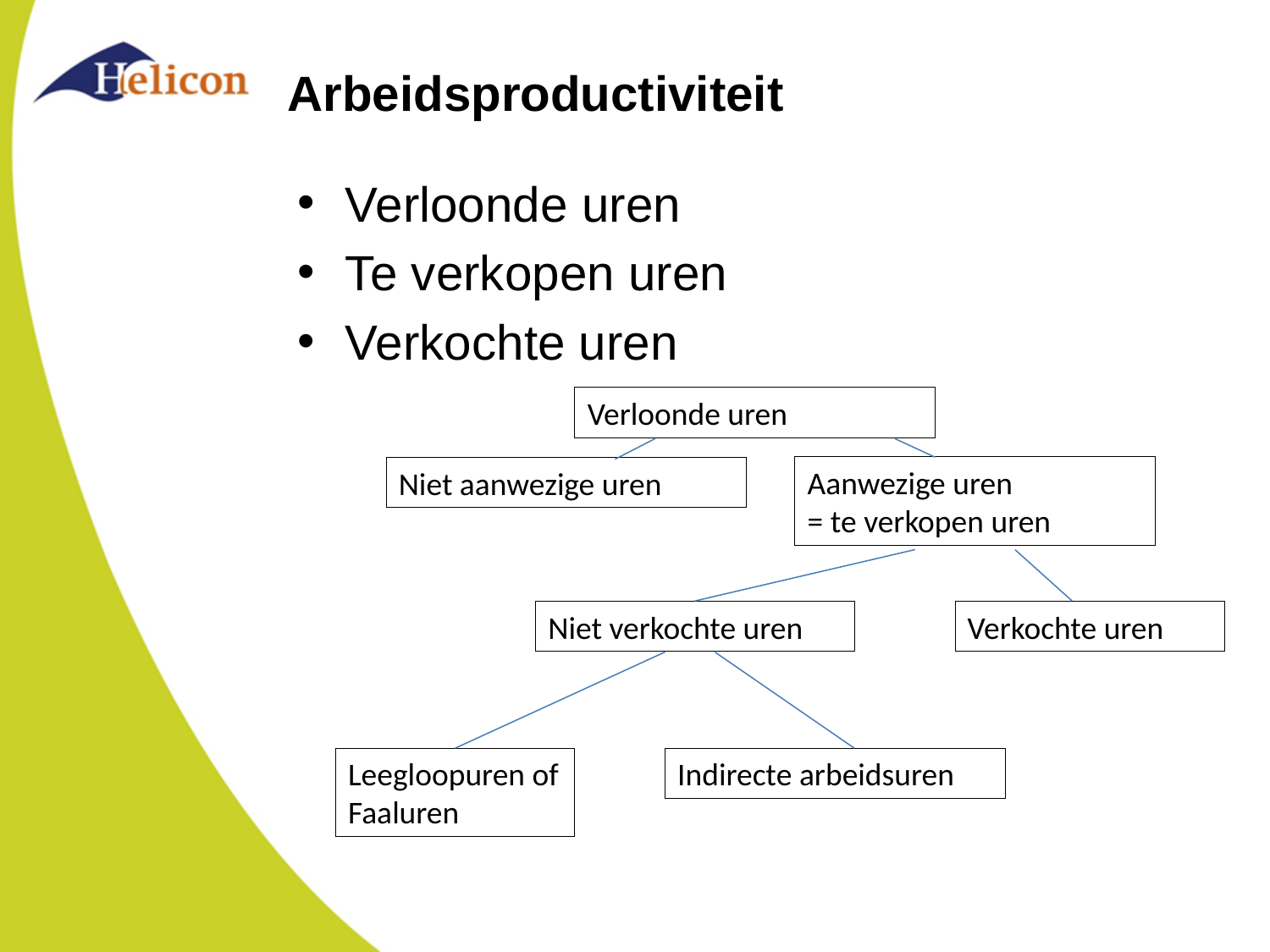

# Arbeidsproductiviteit
Verloonde uren
Te verkopen uren
Verkochte uren
Verloonde uren
Aanwezige uren
= te verkopen uren
Niet aanwezige uren
Niet verkochte uren
Verkochte uren
Leegloopuren of
Faaluren
Indirecte arbeidsuren